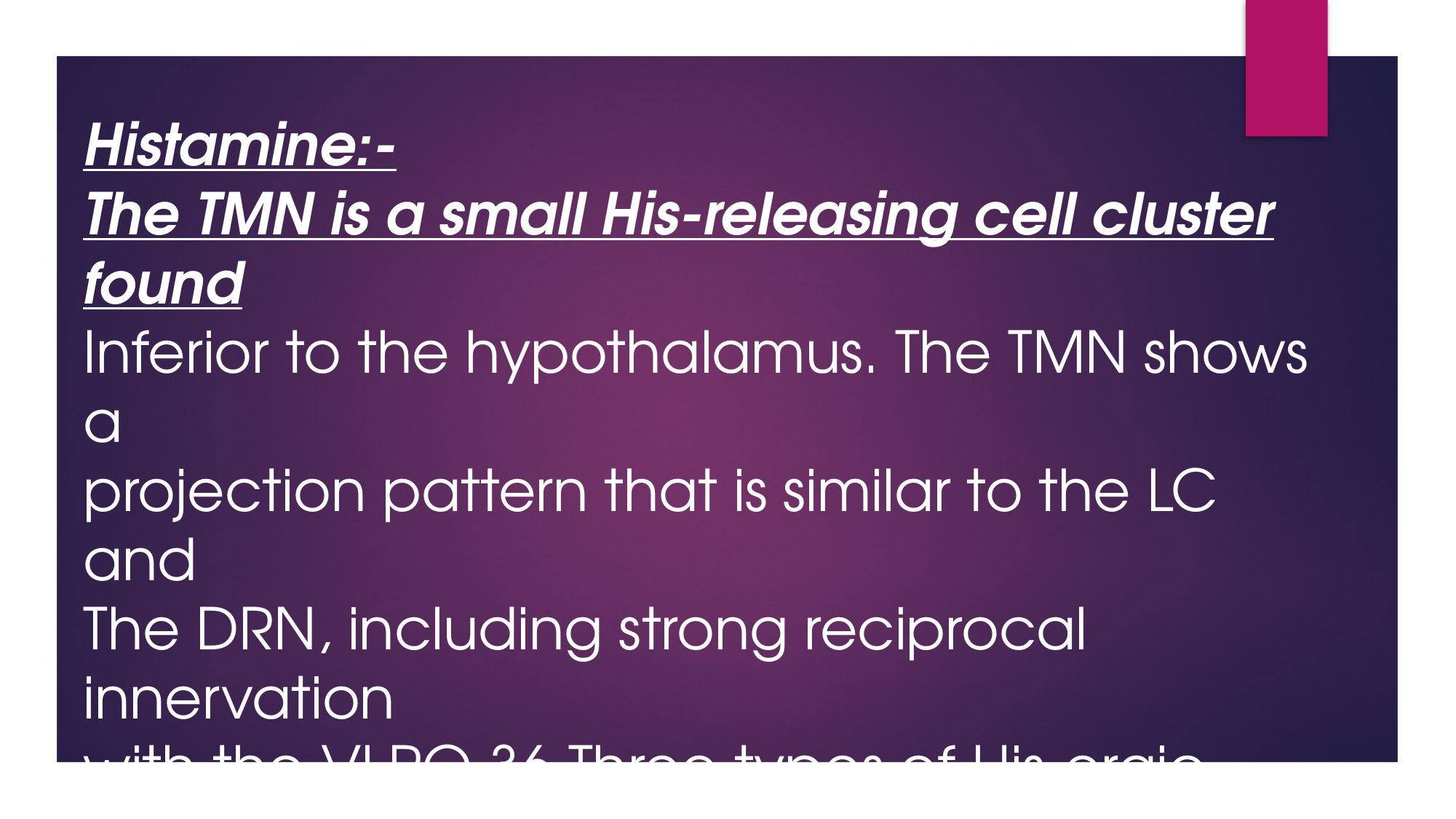

Histamine:-
The TMN is a small His-releasing cell cluster found
Inferior to the hypothalamus. The TMN shows a
projection pattern that is similar to the LC and
The DRN, including strong reciprocal innervation
with the VLPO.36 Three types of His-ergic GPCRs
have so far been classified in the brain: H1, H2, and
H3 receptors that are coupled to Gq, Gs, and Gi